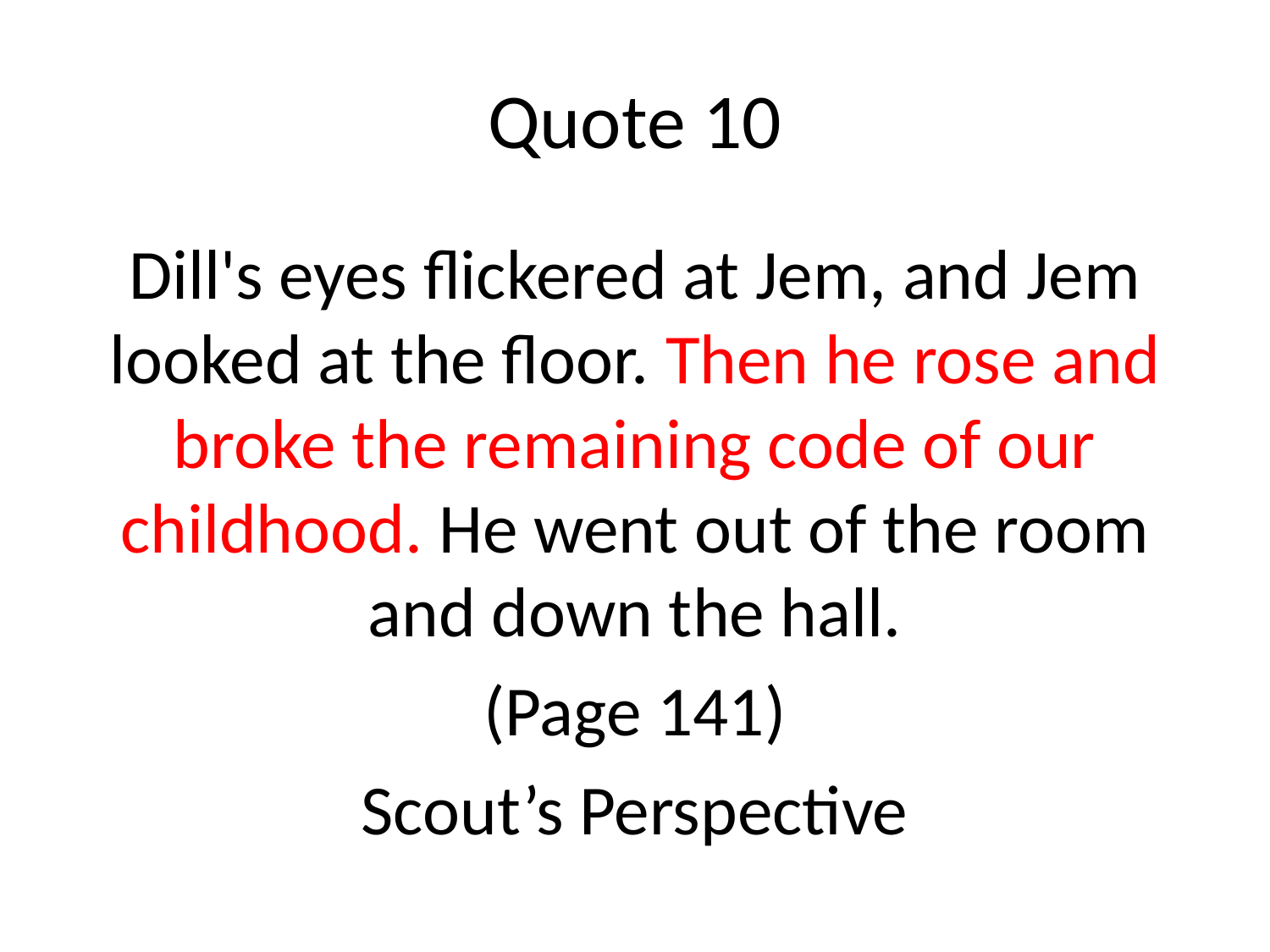

# Quote 10
Dill's eyes flickered at Jem, and Jem looked at the floor. Then he rose and broke the remaining code of our childhood. He went out of the room and down the hall.
(Page 141)
Scout’s Perspective